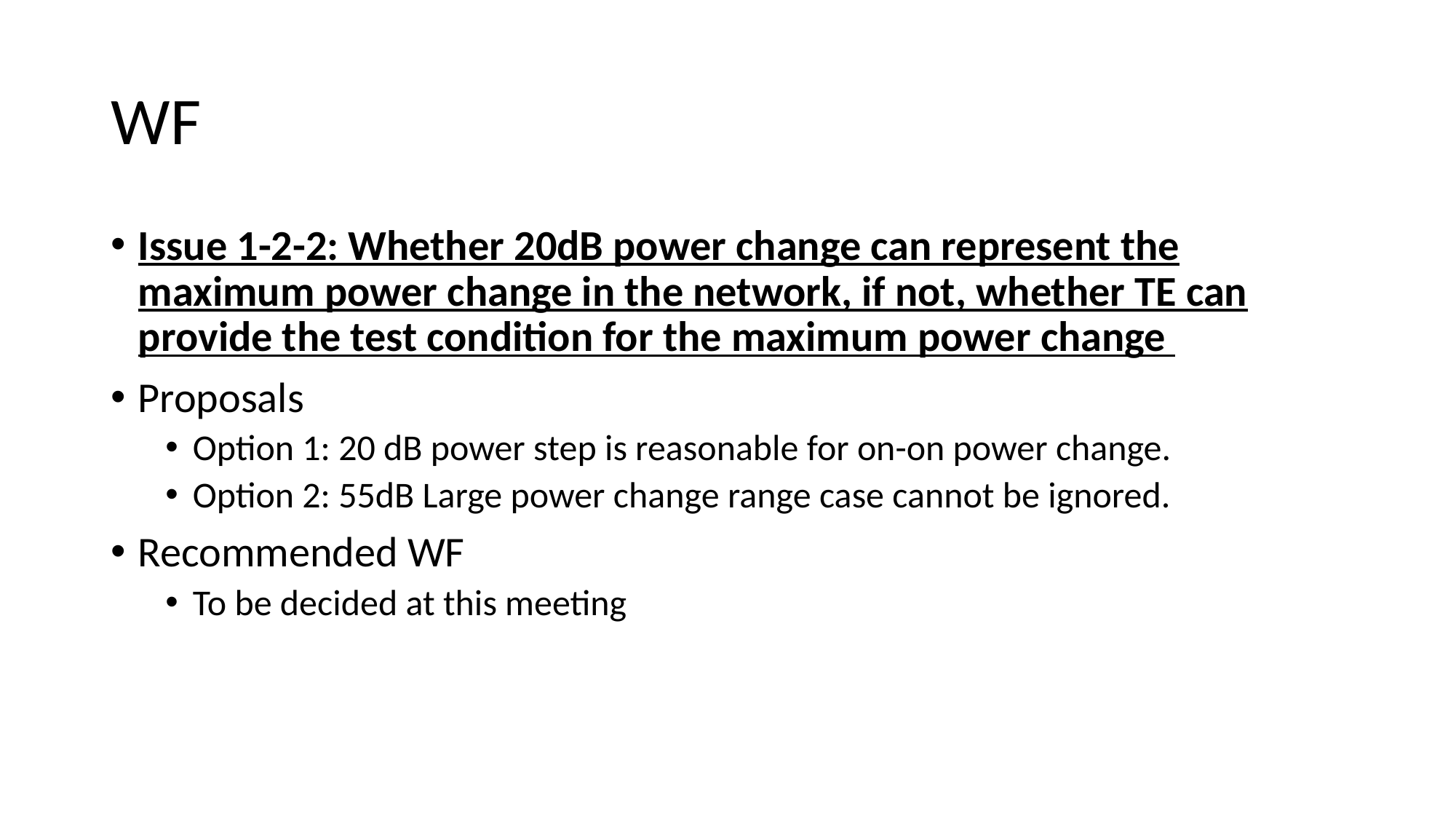

# WF
Issue 1-2-2: Whether 20dB power change can represent the maximum power change in the network, if not, whether TE can provide the test condition for the maximum power change
Proposals
Option 1: 20 dB power step is reasonable for on-on power change.
Option 2: 55dB Large power change range case cannot be ignored.
Recommended WF
To be decided at this meeting